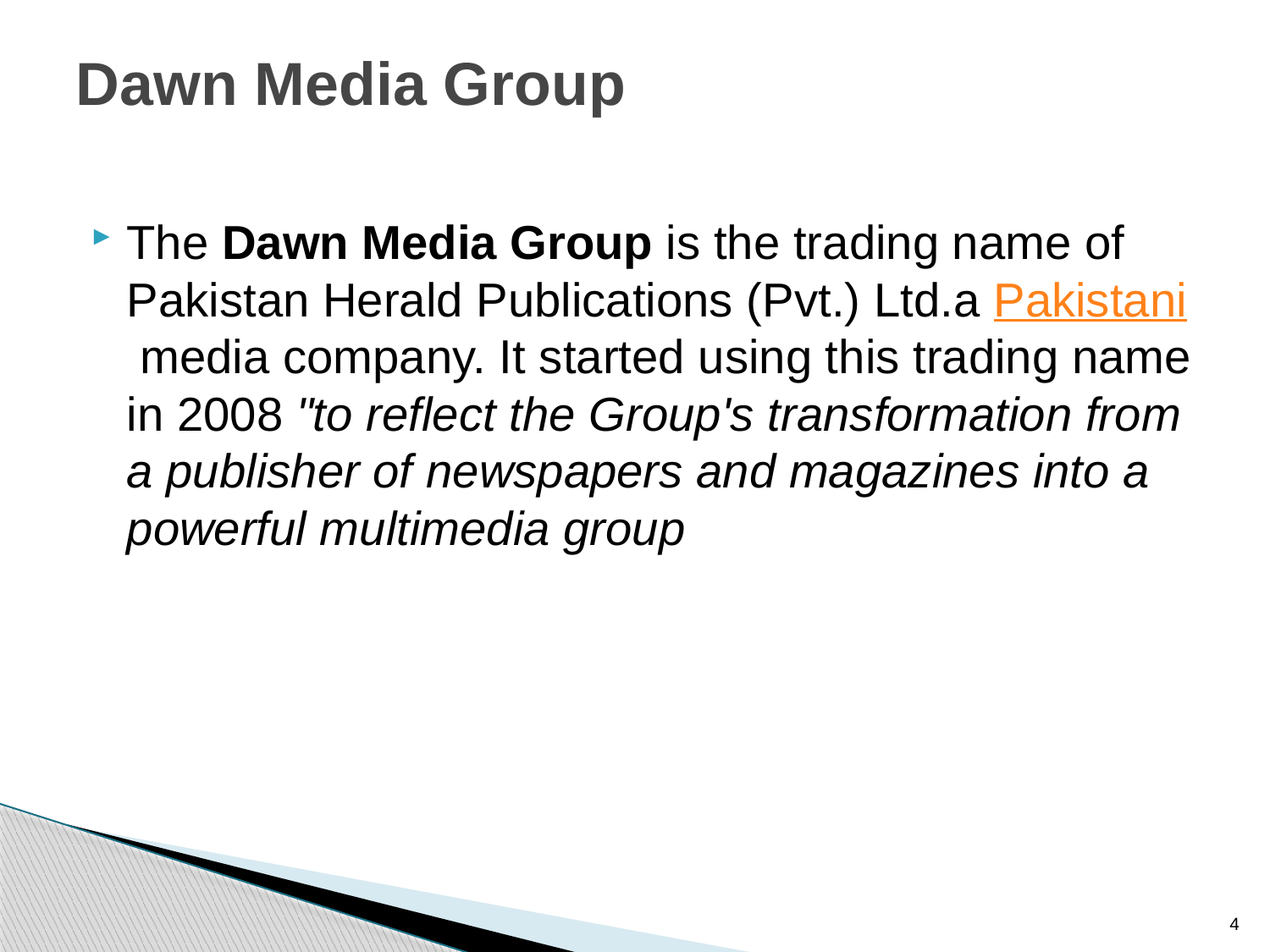

# Dawn Media Group
The Dawn Media Group is the trading name of Pakistan Herald Publications (Pvt.) Ltd.a Pakistani media company. It started using this trading name in 2008 "to reflect the Group's transformation from a publisher of newspapers and magazines into a powerful multimedia group

4